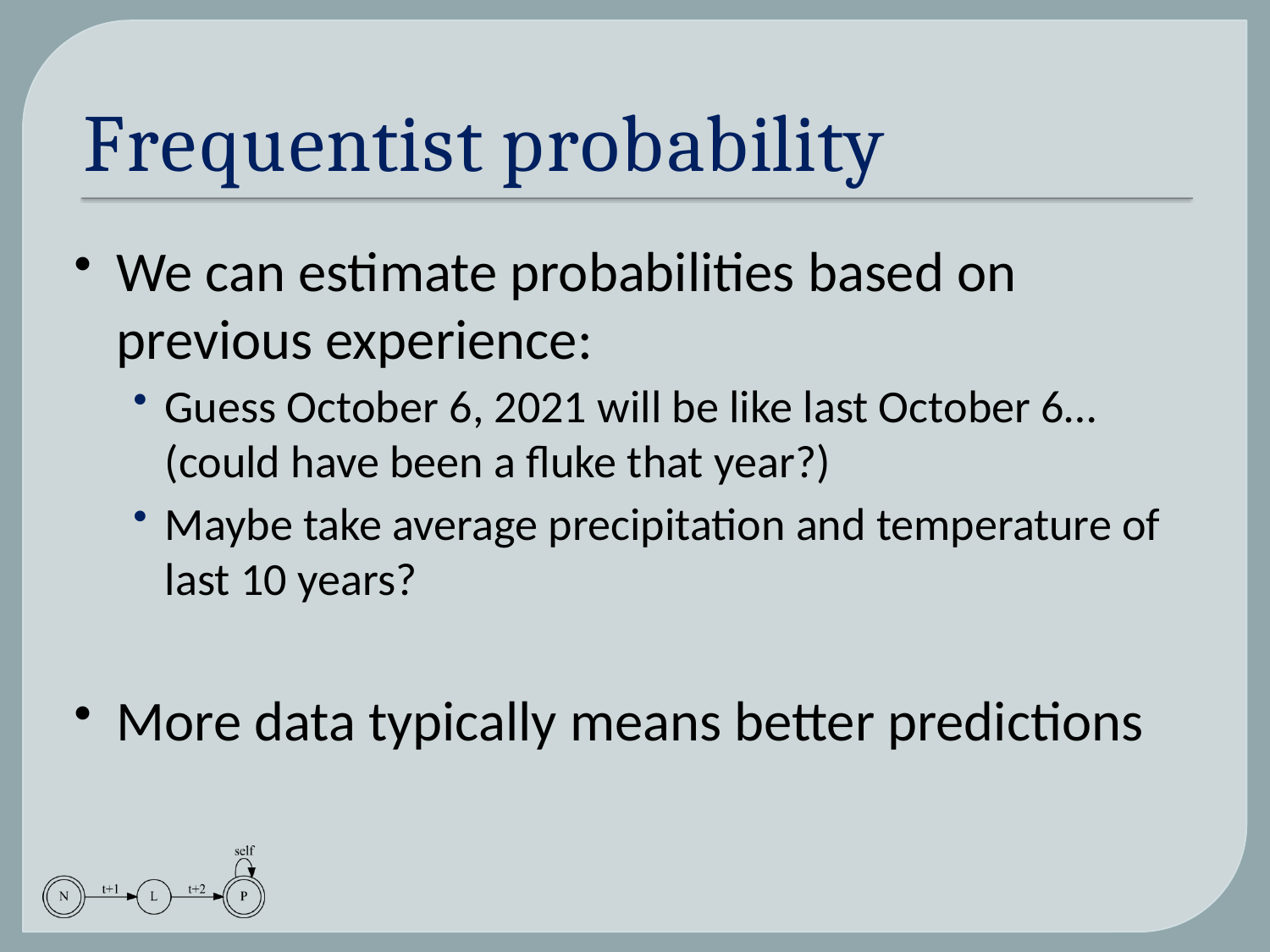

# Frequentist probability
We can estimate probabilities based on previous experience:
Guess October 6, 2021 will be like last October 6… (could have been a fluke that year?)
Maybe take average precipitation and temperature of last 10 years?

More data typically means better predictions